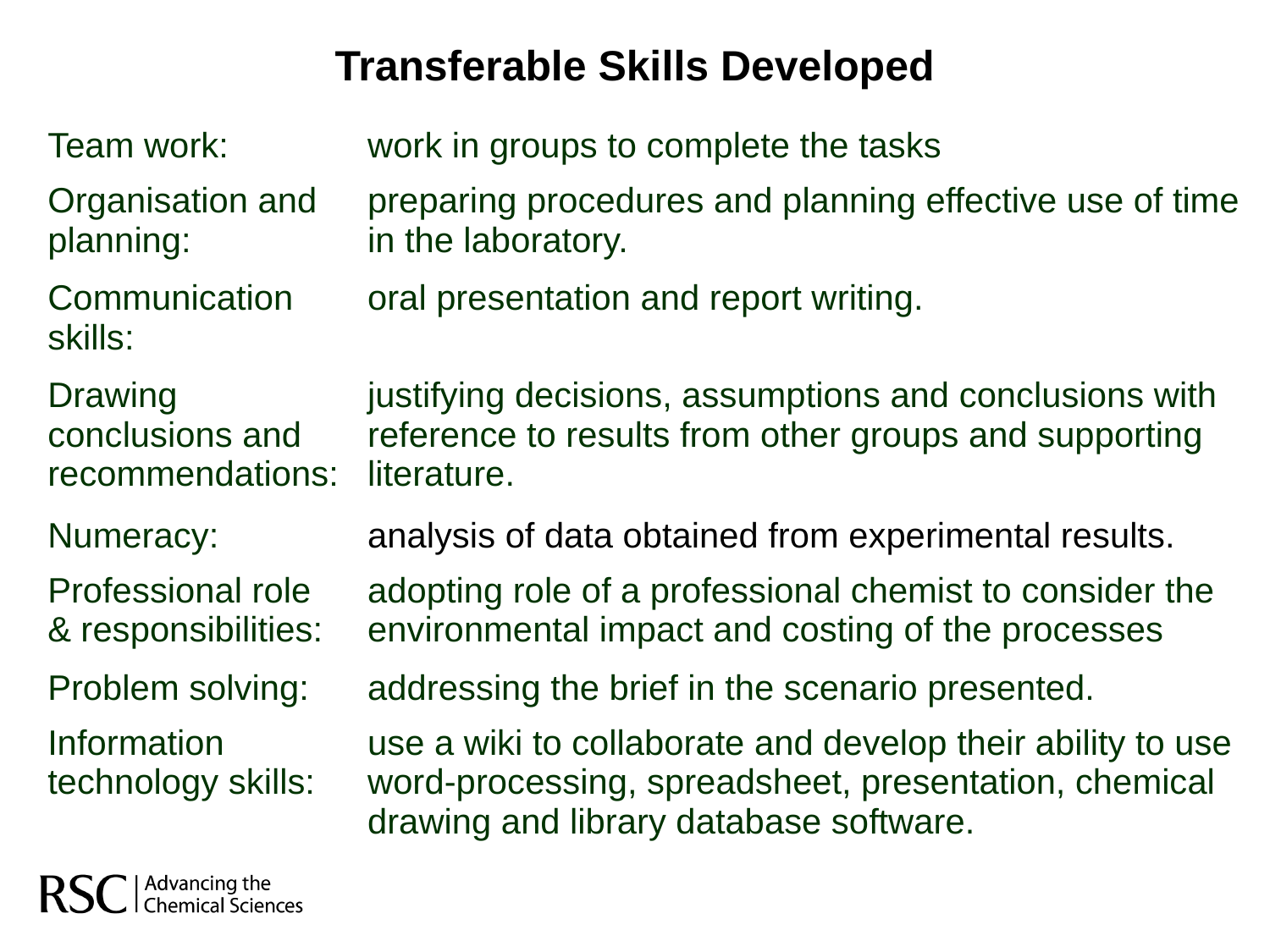

Transferable Skills Developed
| Team work: | work in groups to complete the tasks |
| --- | --- |
| Organisation and planning: | preparing procedures and planning effective use of time in the laboratory. |
| Communication skills: | oral presentation and report writing. |
| Drawing conclusions and recommendations: | justifying decisions, assumptions and conclusions with reference to results from other groups and supporting literature. |
| Numeracy: | analysis of data obtained from experimental results. |
| Professional role & responsibilities: | adopting role of a professional chemist to consider the environmental impact and costing of the processes |
| Problem solving: | addressing the brief in the scenario presented. |
| Information technology skills: | use a wiki to collaborate and develop their ability to use word-processing, spreadsheet, presentation, chemical drawing and library database software. |